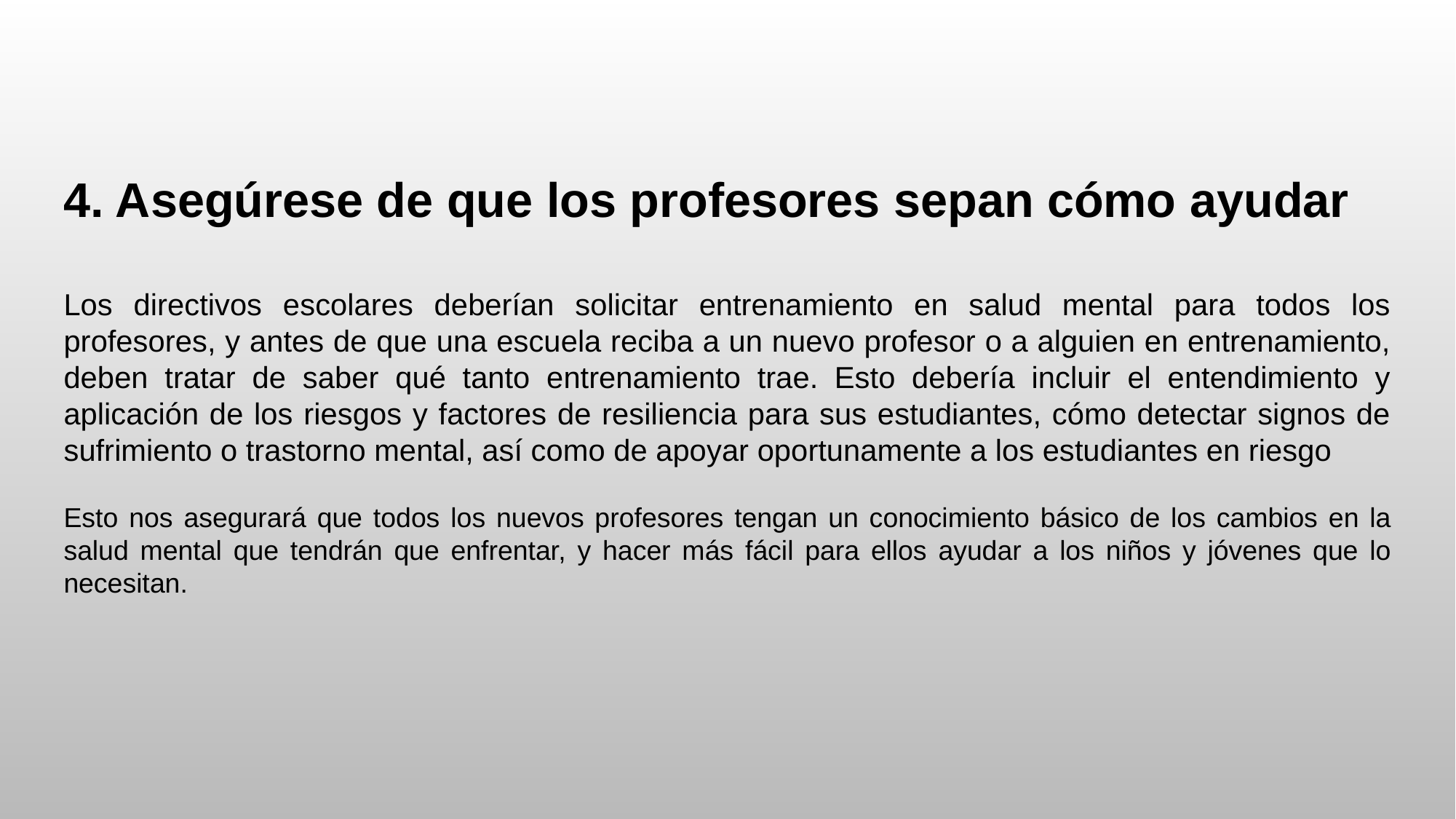

4. Asegúrese de que los profesores sepan cómo ayudar

Los directivos escolares deberían solicitar entrenamiento en salud mental para todos los profesores, y antes de que una escuela reciba a un nuevo profesor o a alguien en entrenamiento, deben tratar de saber qué tanto entrenamiento trae. Esto debería incluir el entendimiento y aplicación de los riesgos y factores de resiliencia para sus estudiantes, cómo detectar signos de sufrimiento o trastorno mental, así como de apoyar oportunamente a los estudiantes en riesgo

Esto nos asegurará que todos los nuevos profesores tengan un conocimiento básico de los cambios en la salud mental que tendrán que enfrentar, y hacer más fácil para ellos ayudar a los niños y jóvenes que lo necesitan.